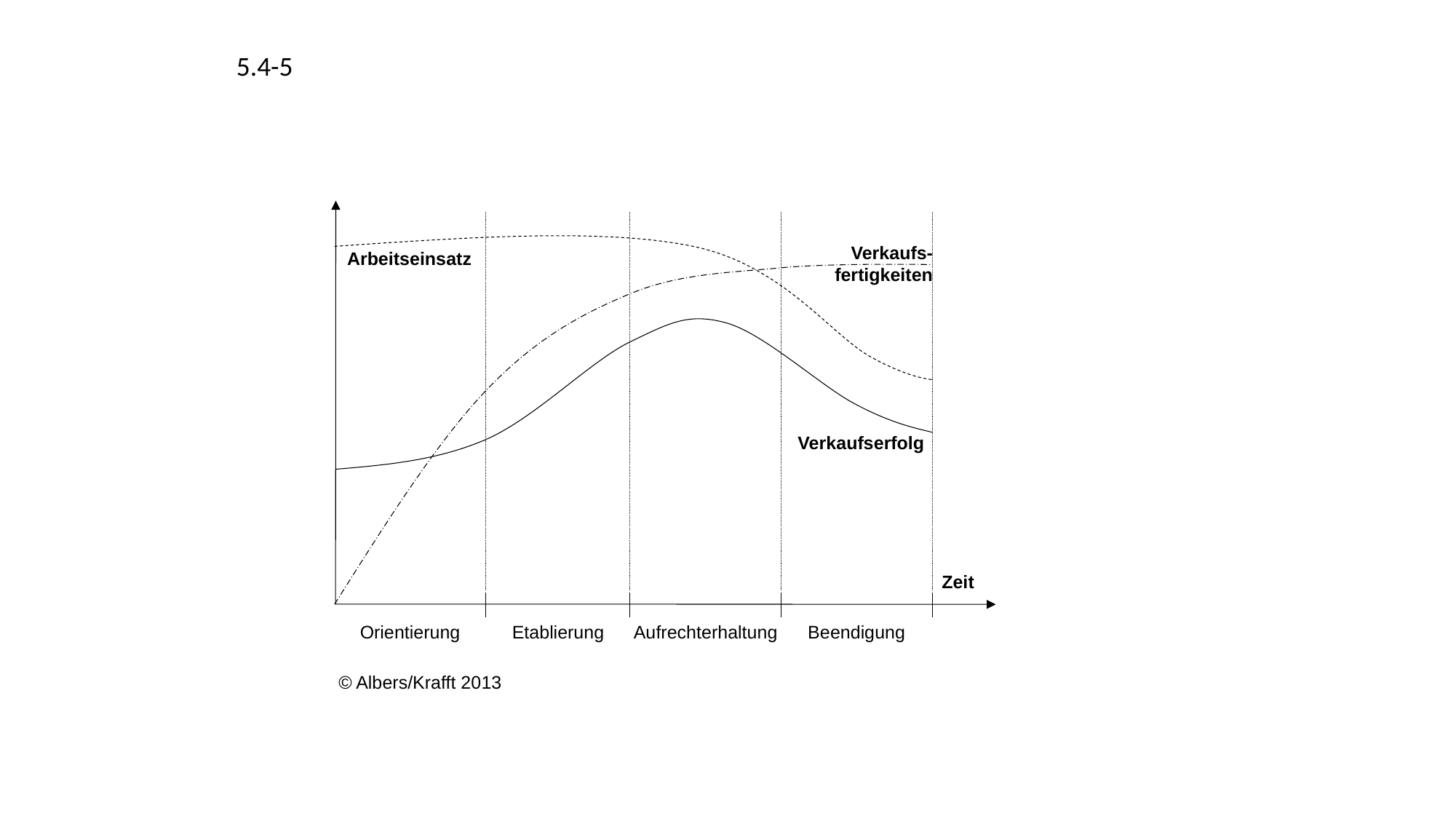

5.4-5

Verkaufs-fertigkeiten
Arbeitseinsatz

Verkaufserfolg
Zeit
Orientierung
Etablierung
Aufrechterhaltung
Beendigung
© Albers/Krafft 2013